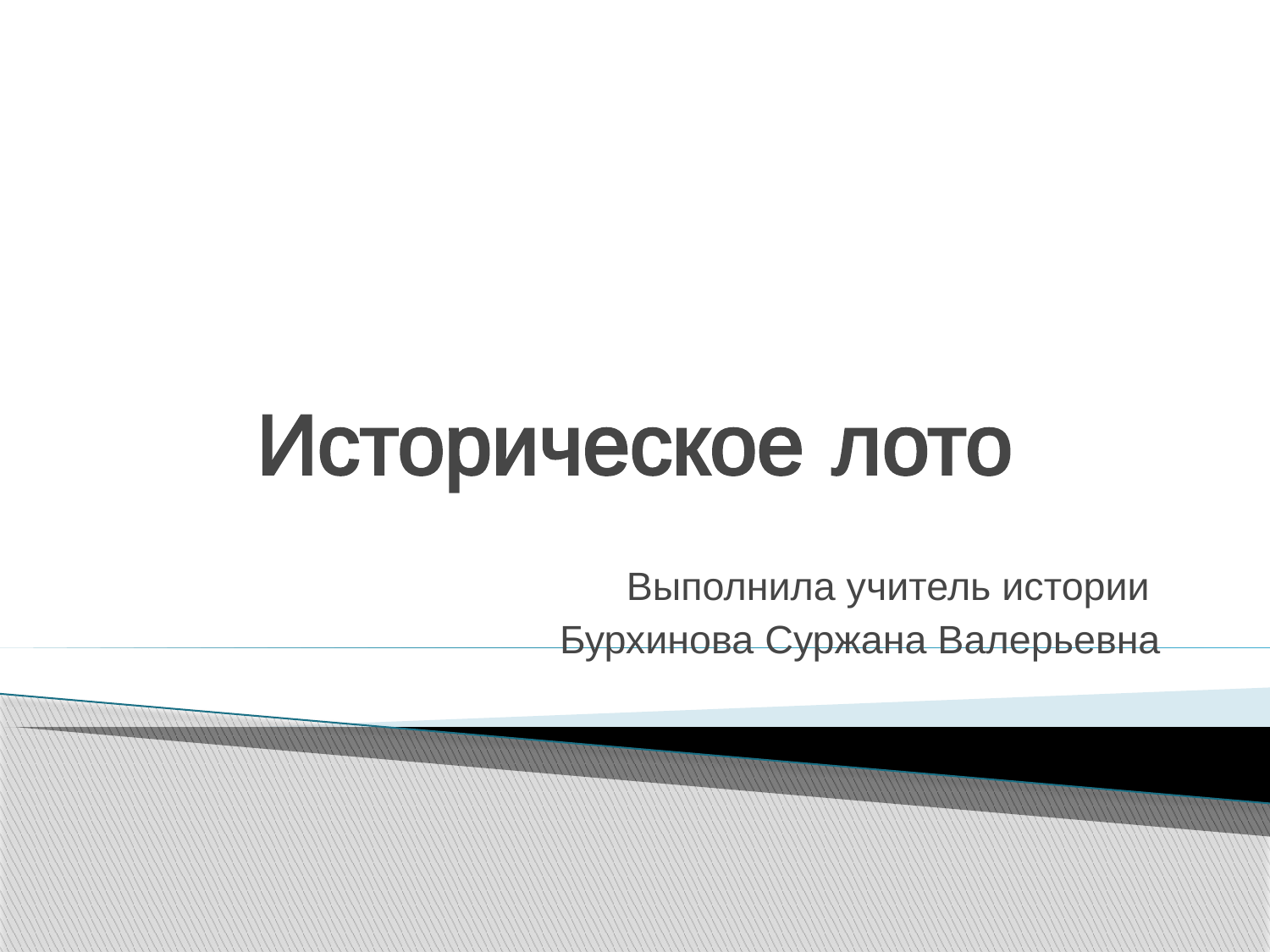

# Историческое лото

Выполнила учитель истории
Бурхинова Суржана Валерьевна